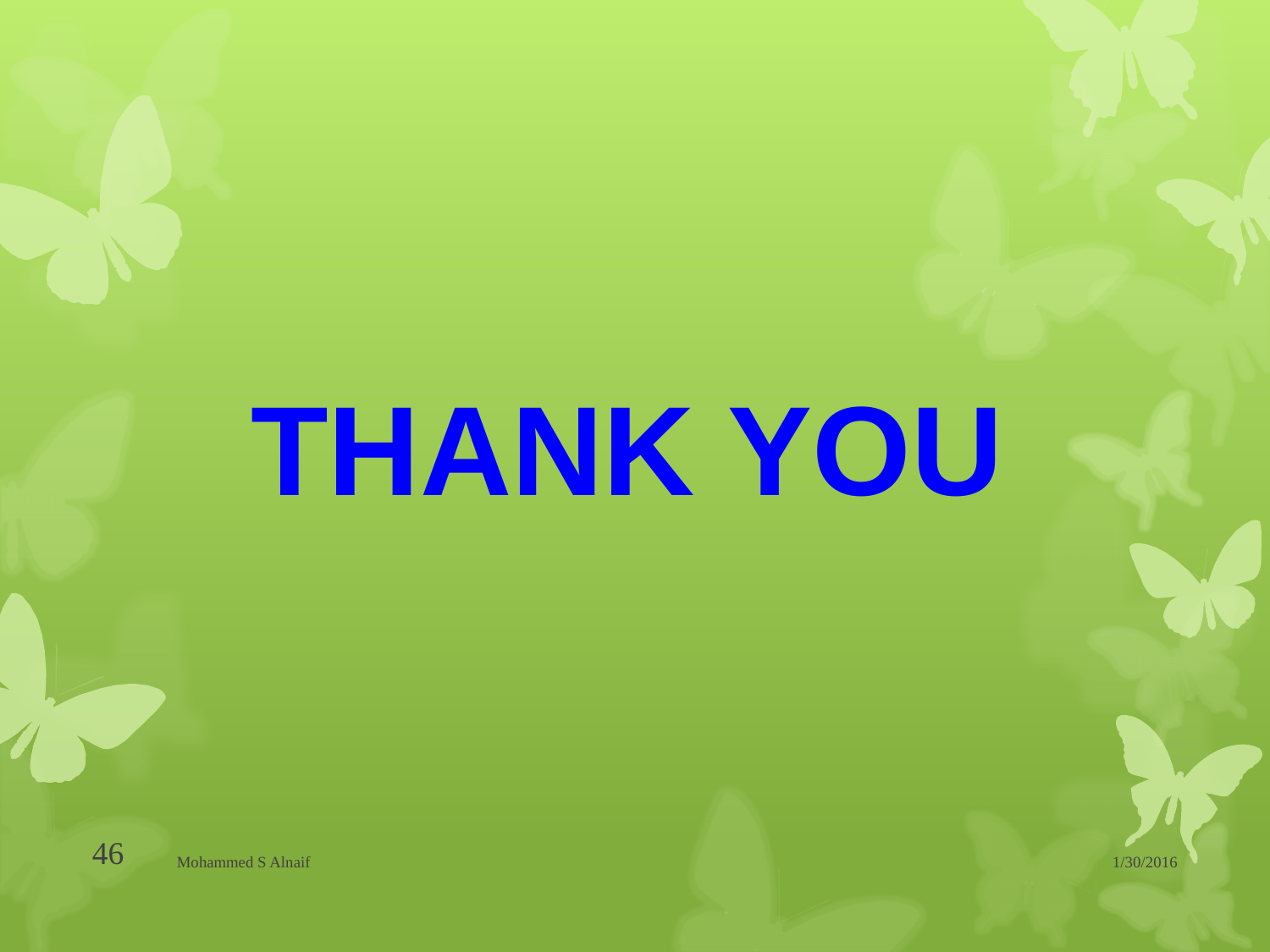

# THANK YOU
46
Mohammed S Alnaif
1/30/2016